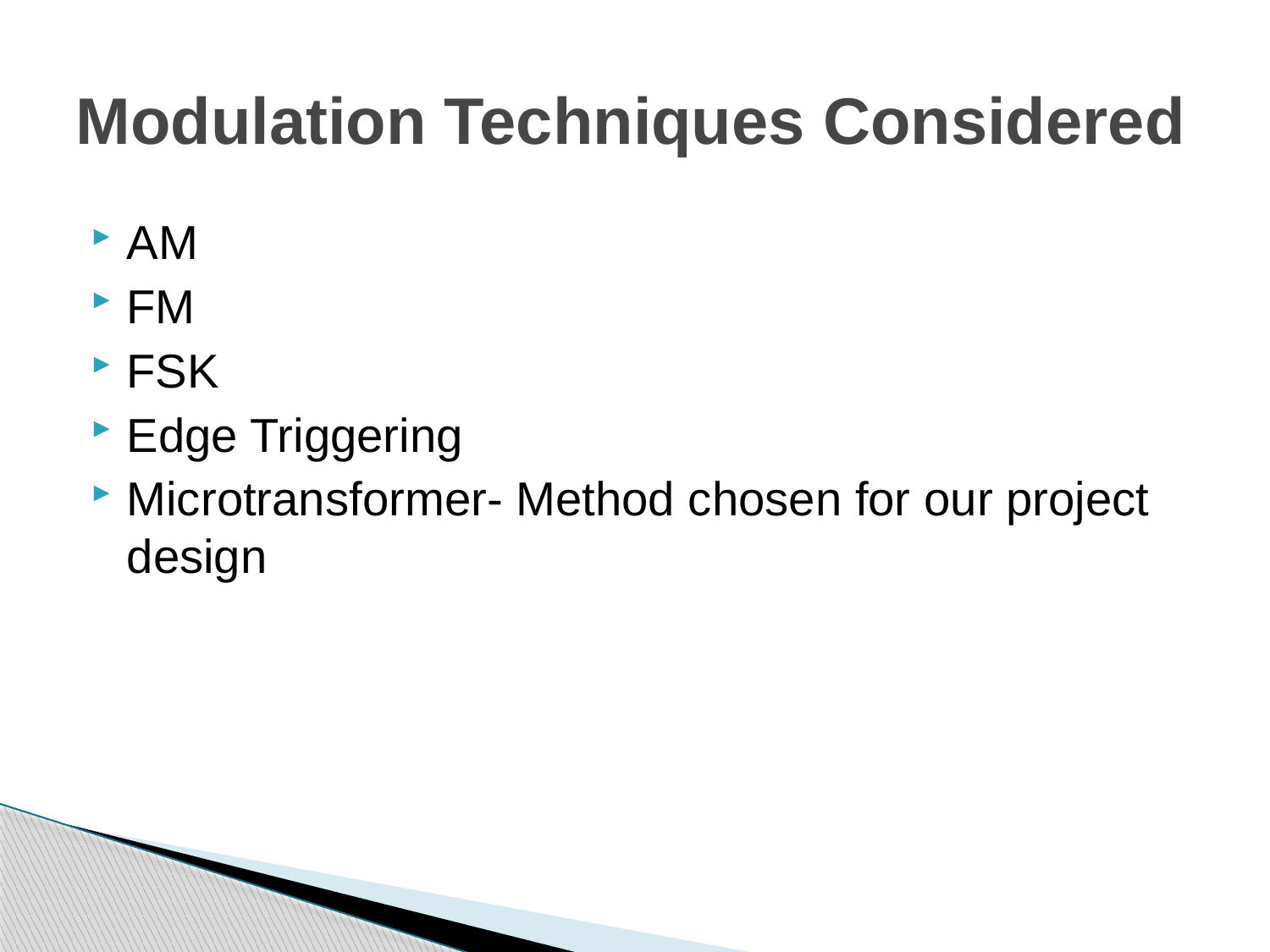

# Modulation Techniques Considered
AM
FM
FSK
Edge Triggering
Microtransformer- Method chosen for our project design